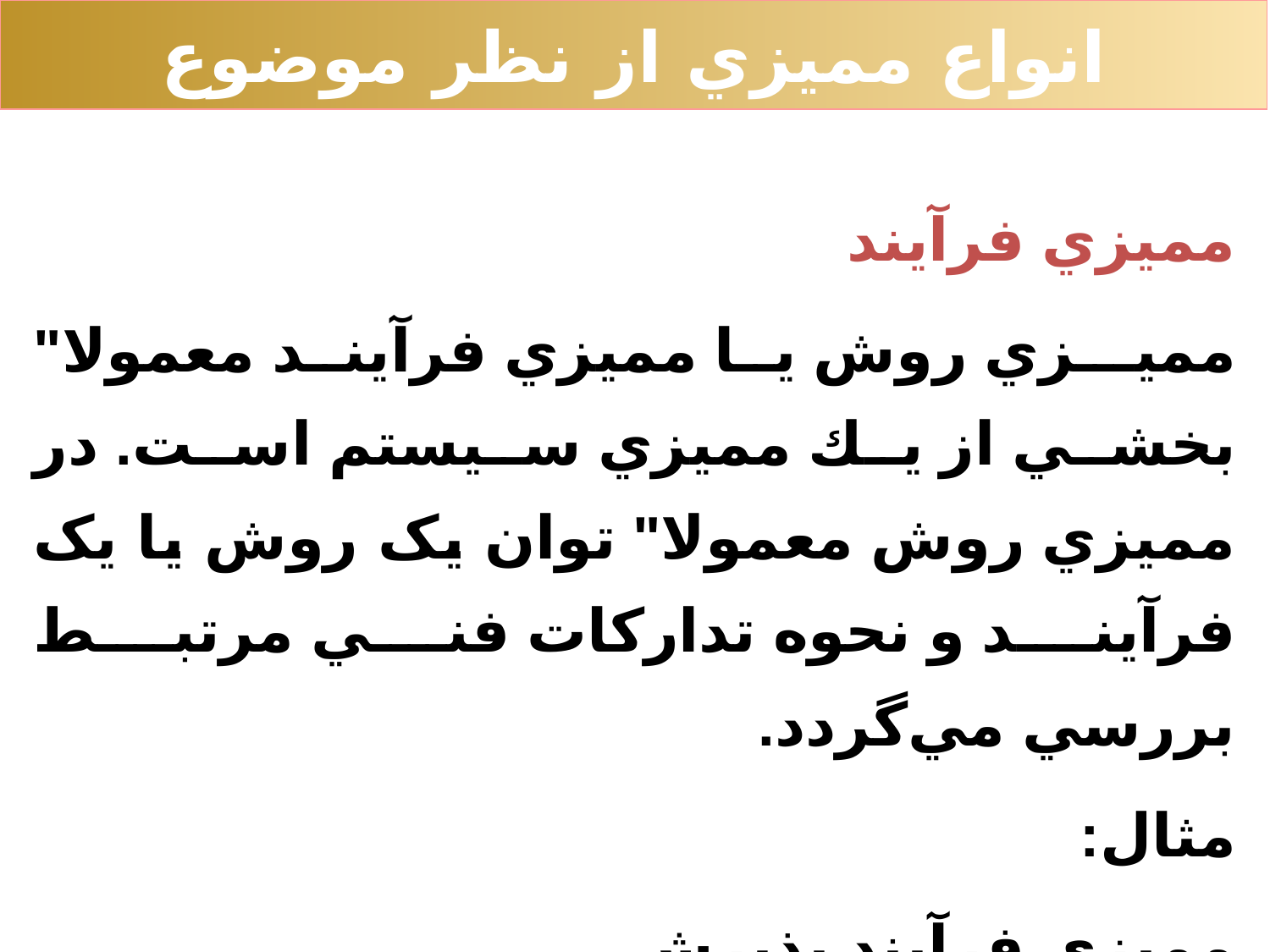

انواع مميزي از نظر موضوع
مميزي فرآيند
مميـزي روش يا مميزي فرآيند معمولا" بخشي از يك مميزي سيستم است. در مميزي روش معمولا" توان یک روش یا یک فرآيند و نحوه تداركات فني مرتبط بررسي مي‌گردد.
مثال:
ممیزی فرآیند پذیرش
ممیزی روش انجام تست های هورمونی